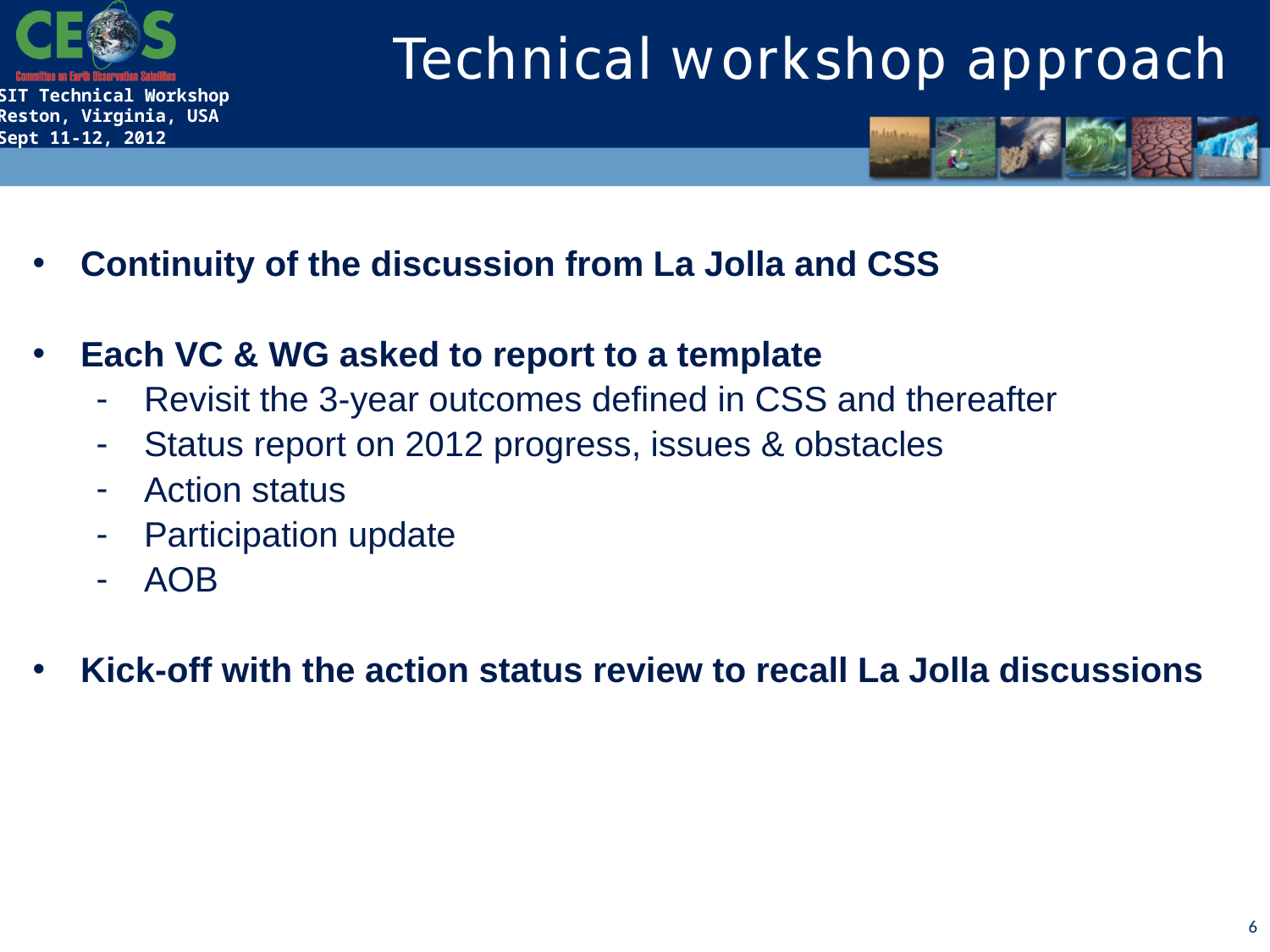

Technical workshop approach
Continuity of the discussion from La Jolla and CSS

Each VC & WG asked to report to a template
Revisit the 3-year outcomes defined in CSS and thereafter
Status report on 2012 progress, issues & obstacles
Action status
Participation update
AOB

Kick-off with the action status review to recall La Jolla discussions

6